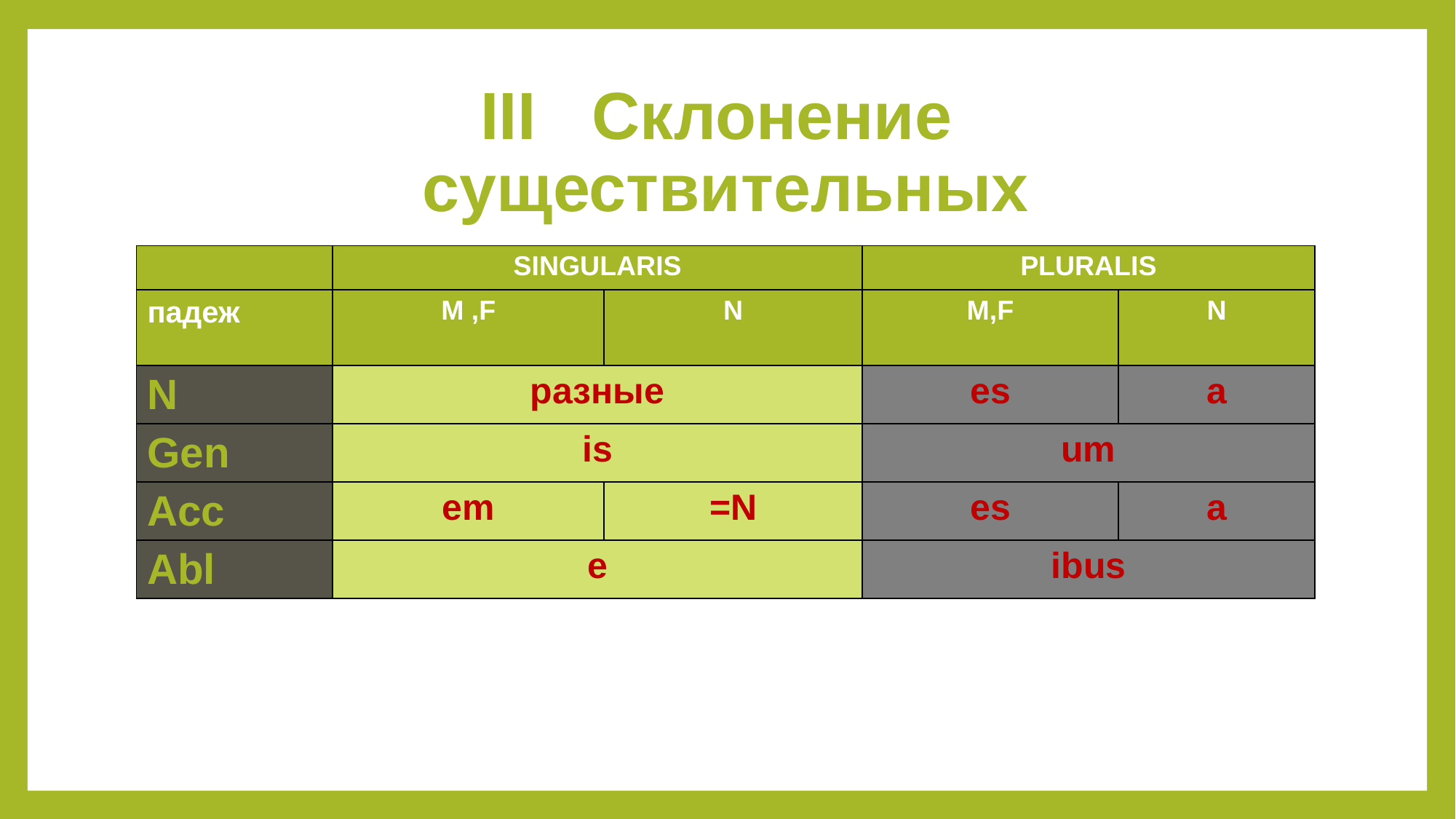

# III   Склонение существительных
|  | SINGULARIS |  | PLURALIS |  |
| --- | --- | --- | --- | --- |
| падеж | M ,F | N | M,F | N |
| N | разные |  | es | a |
| Gen | is |  | um |  |
| Acc | em | =N | es | a |
| Abl | e |  | ibus |  |